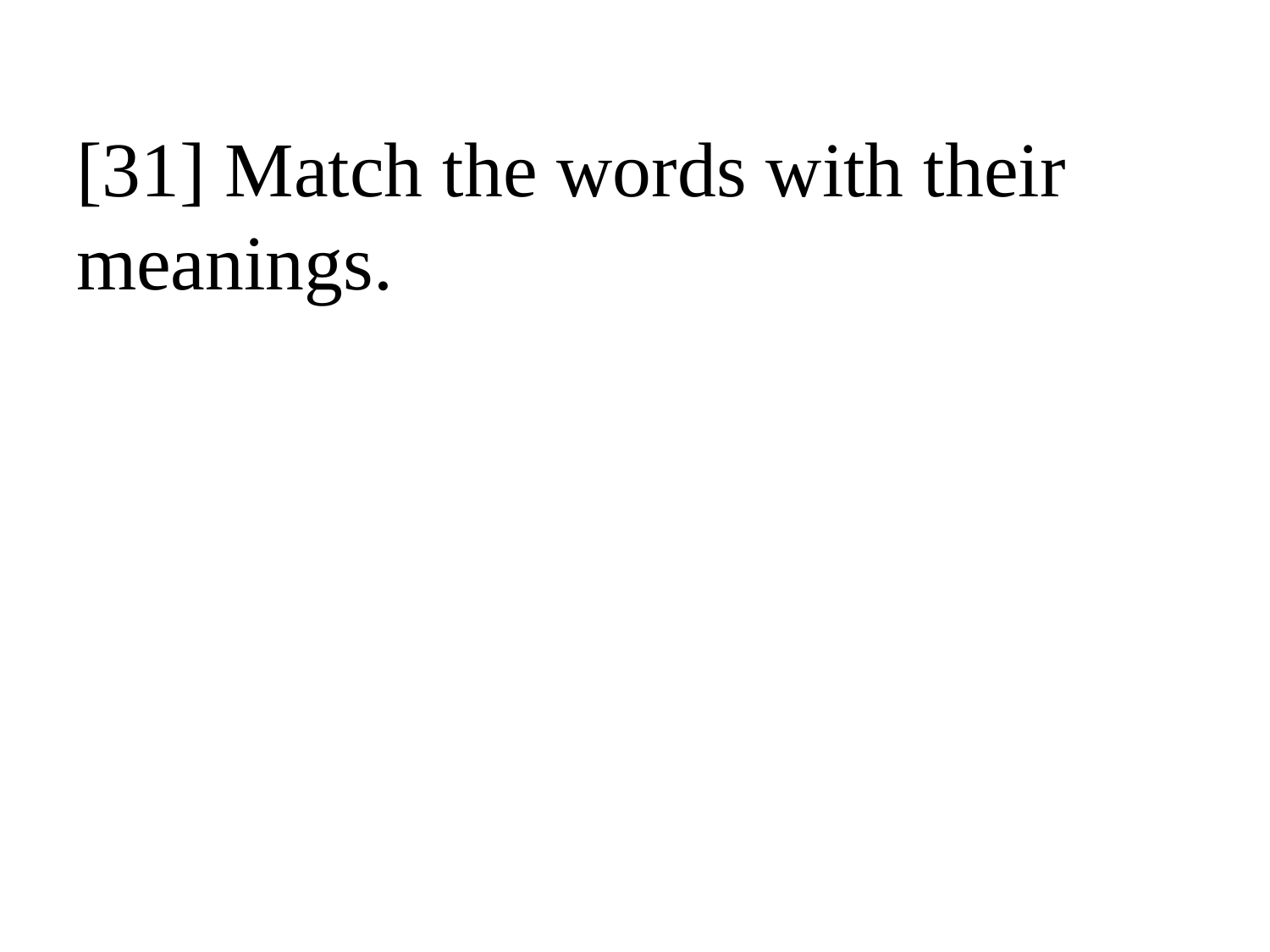

# [31] Match the words with their meanings.